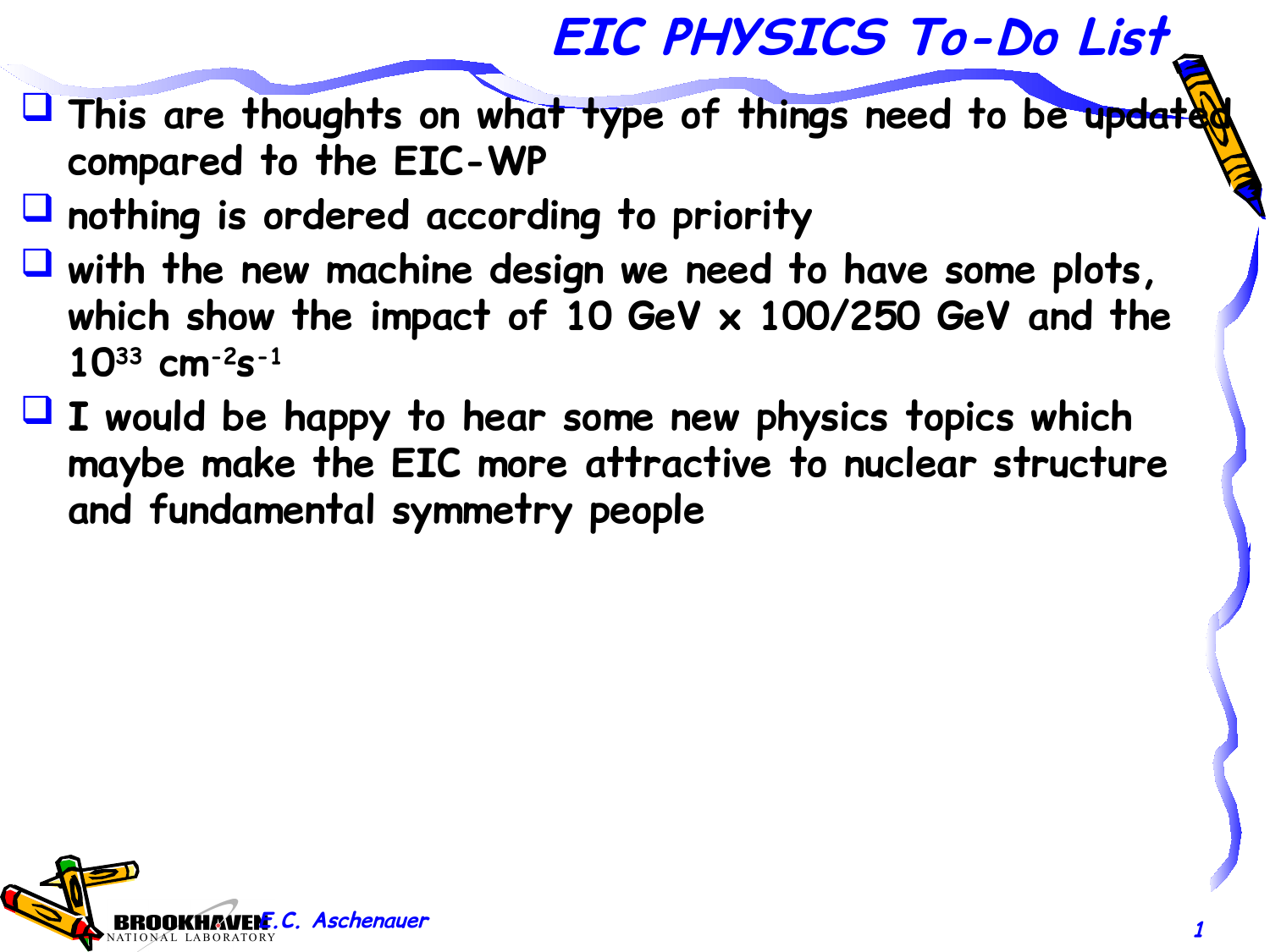

# EIC PHYSICS To-Do List
This are thoughts on what type of things need to be updated compared to the EIC-WP
nothing is ordered according to priority
with the new machine design we need to have some plots, which show the impact of 10 GeV x 100/250 GeV and the 1033 cm-2s-1
I would be happy to hear some new physics topics which maybe make the EIC more attractive to nuclear structure and fundamental symmetry people
E.C. Aschenauer
1